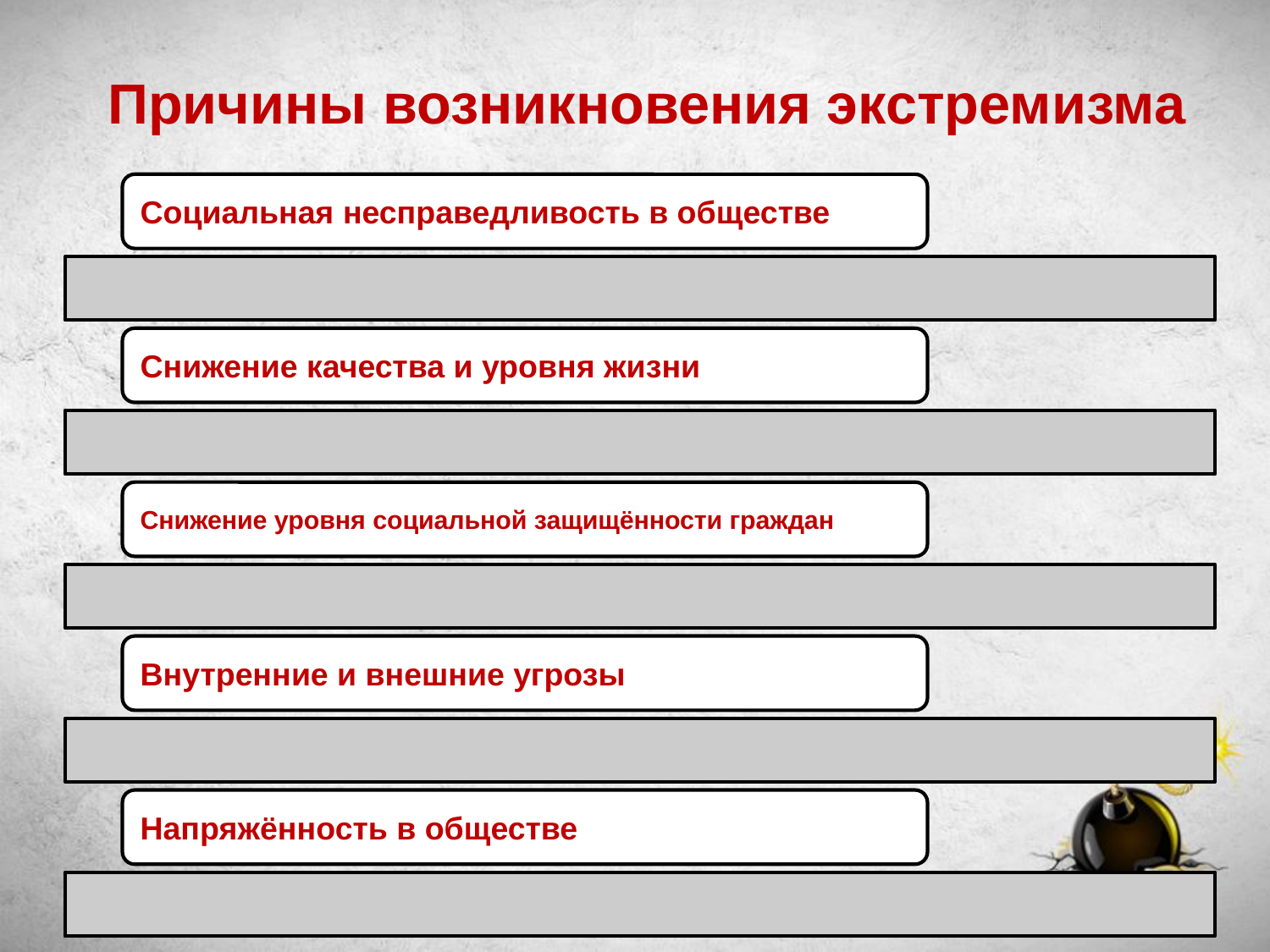

# Причины возникновения экстремизма
Социальная несправедливость в обществе
Снижение качества и уровня жизни
Снижение уровня социальной защищённости граждан
Внутренние и внешние угрозы
Напряжённость в обществе